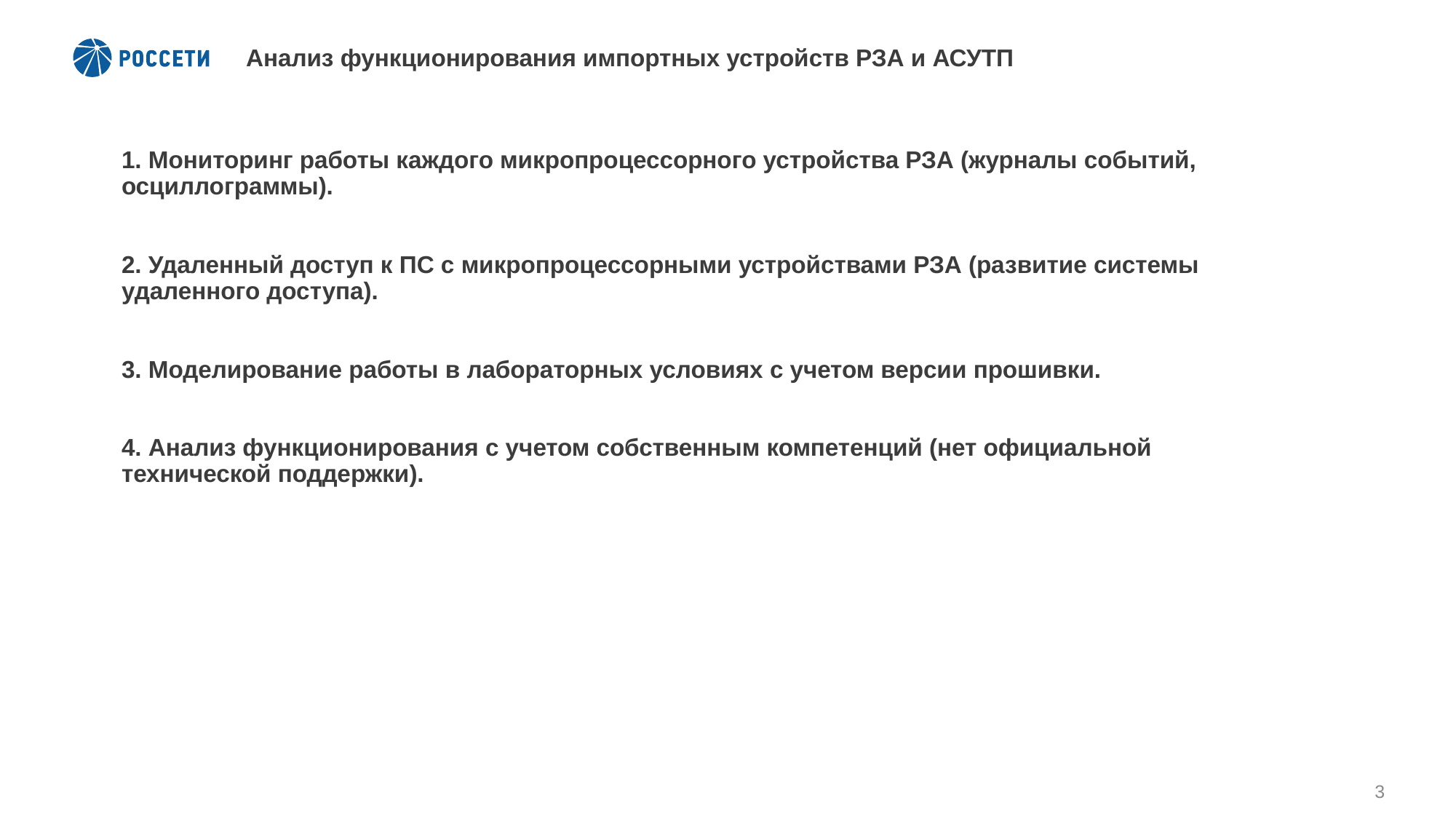

Анализ функционирования импортных устройств РЗА и АСУТП
# 1. Мониторинг работы каждого микропроцессорного устройства РЗА (журналы событий, осциллограммы). 2. Удаленный доступ к ПС с микропроцессорными устройствами РЗА (развитие системы удаленного доступа). 3. Моделирование работы в лабораторных условиях с учетом версии прошивки. 4. Анализ функционирования с учетом собственным компетенций (нет официальной технической поддержки).